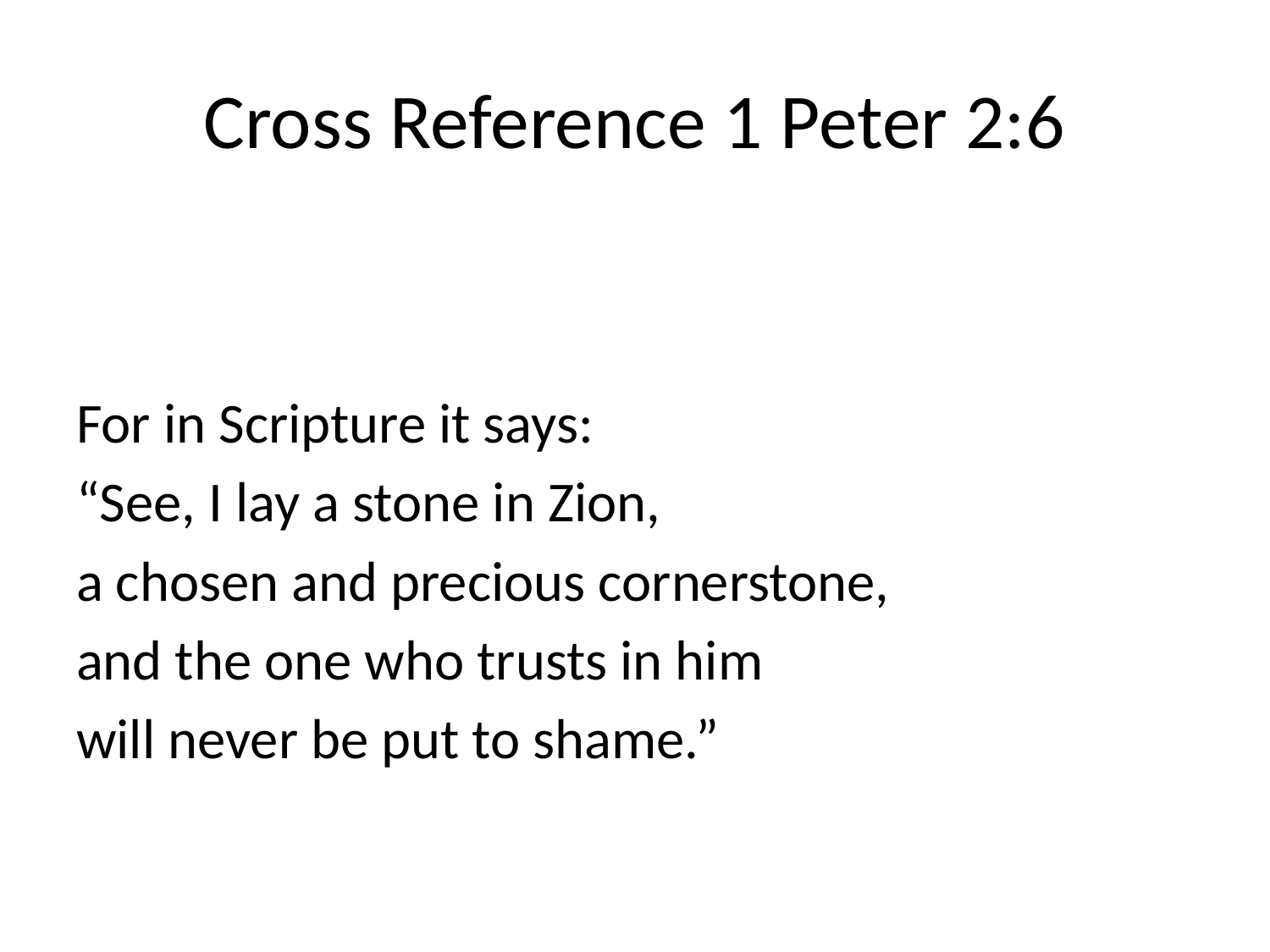

# Cross Reference 1 Peter 2:6

For in Scripture it says:
“See, I lay a stone in Zion,
a chosen and precious cornerstone,
and the one who trusts in him
will never be put to shame.”